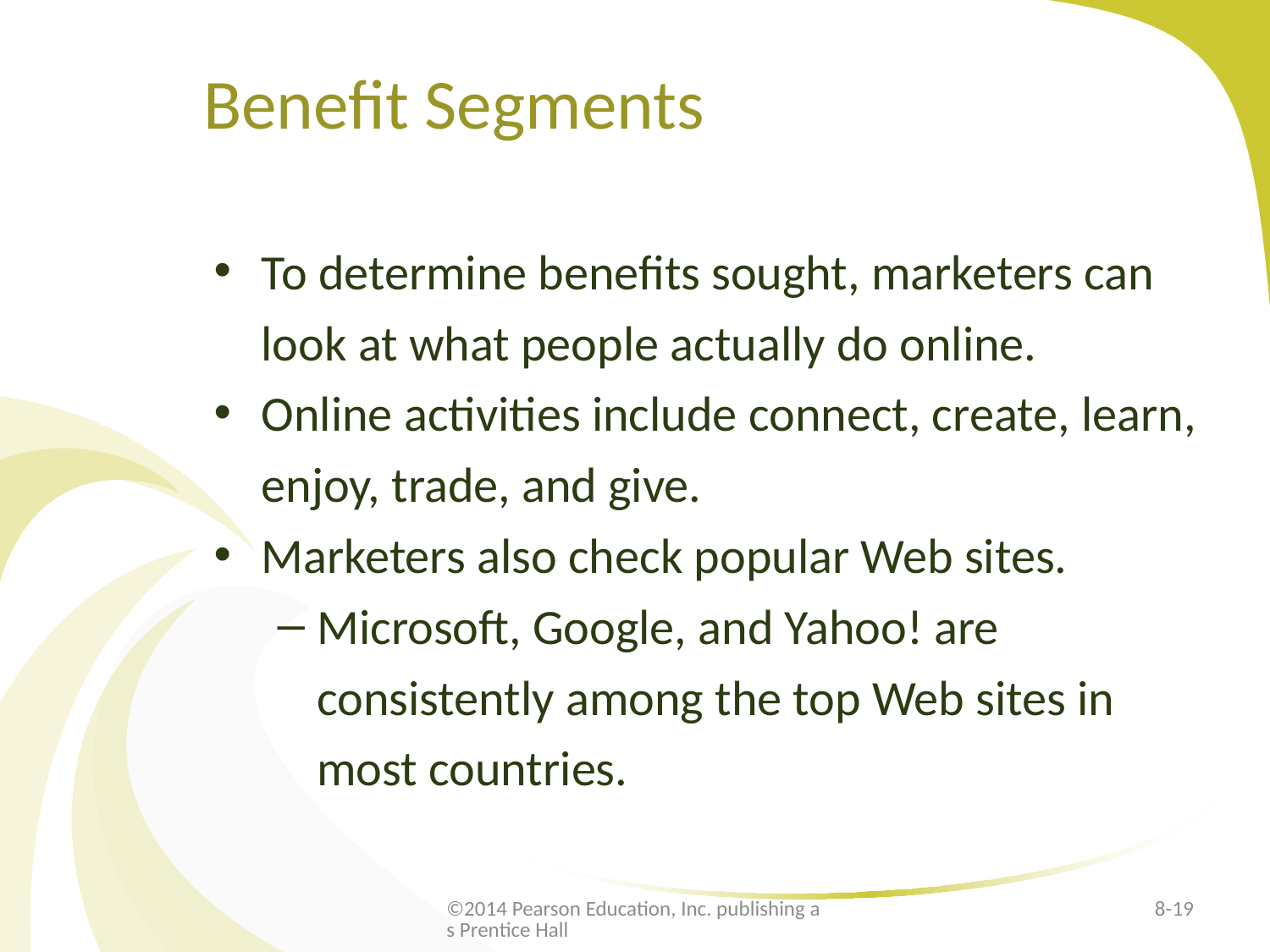

# Benefit Segments
To determine benefits sought, marketers can look at what people actually do online.
Online activities include connect, create, learn, enjoy, trade, and give.
Marketers also check popular Web sites.
Microsoft, Google, and Yahoo! are consistently among the top Web sites in most countries.
©2014 Pearson Education, Inc. publishing as Prentice Hall
8-19